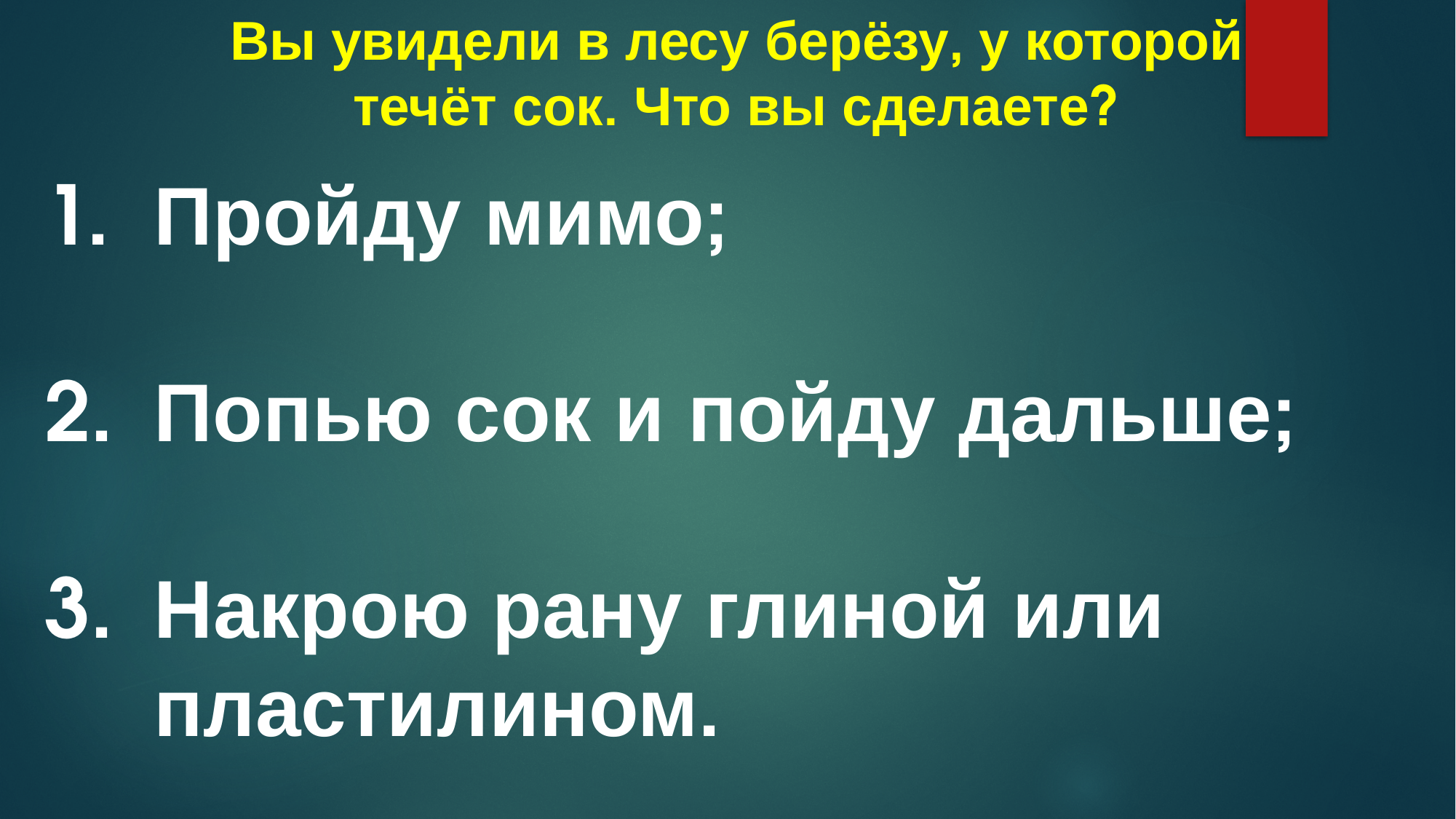

Вы увидели в лесу берёзу, у которой течёт сок. Что вы сделаете?
Пройду мимо;

Попью сок и пойду дальше;

Накрою рану глиной или пластилином.